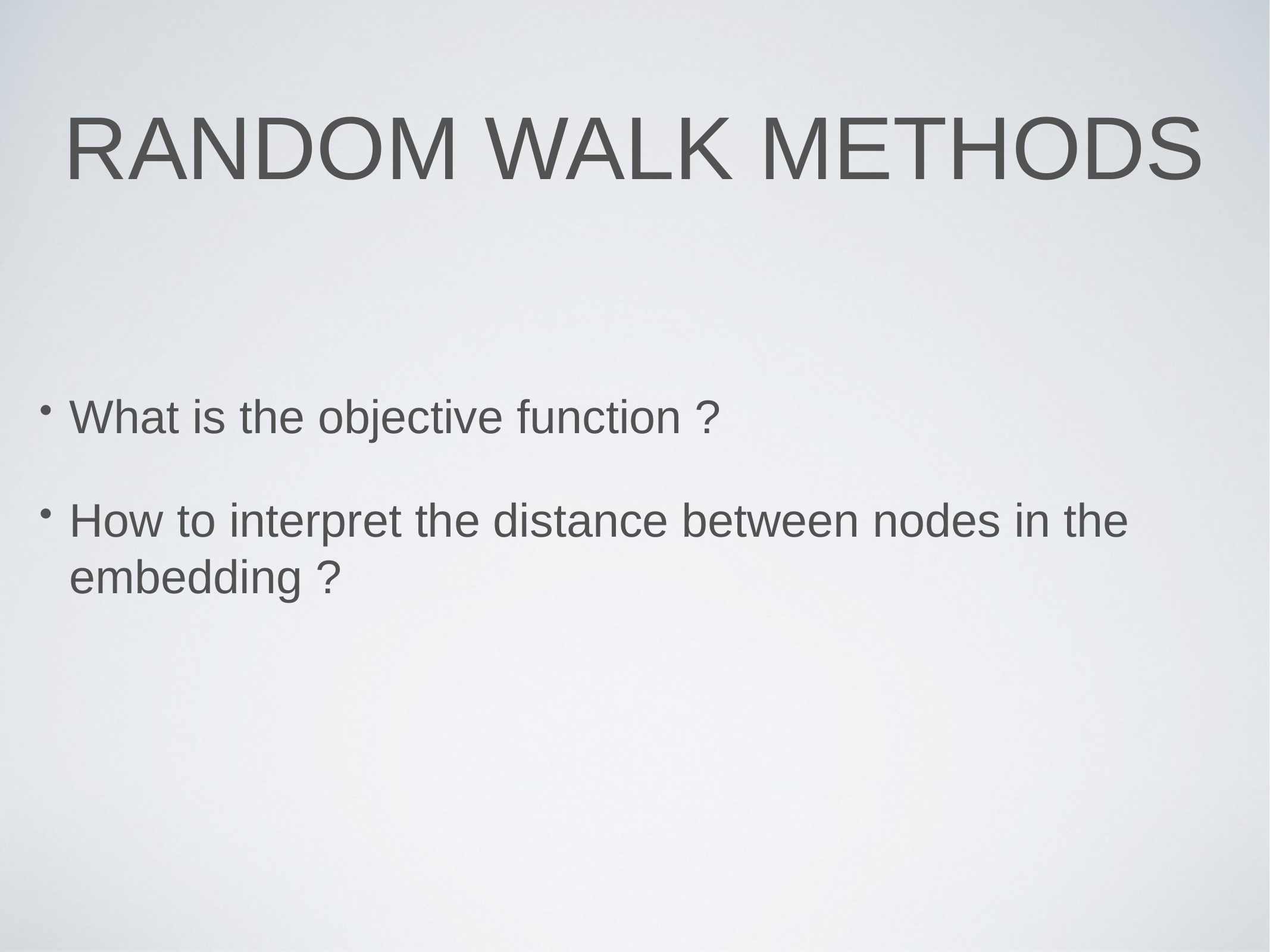

# Random walk methods
What is the objective function ?
How to interpret the distance between nodes in the embedding ?
73